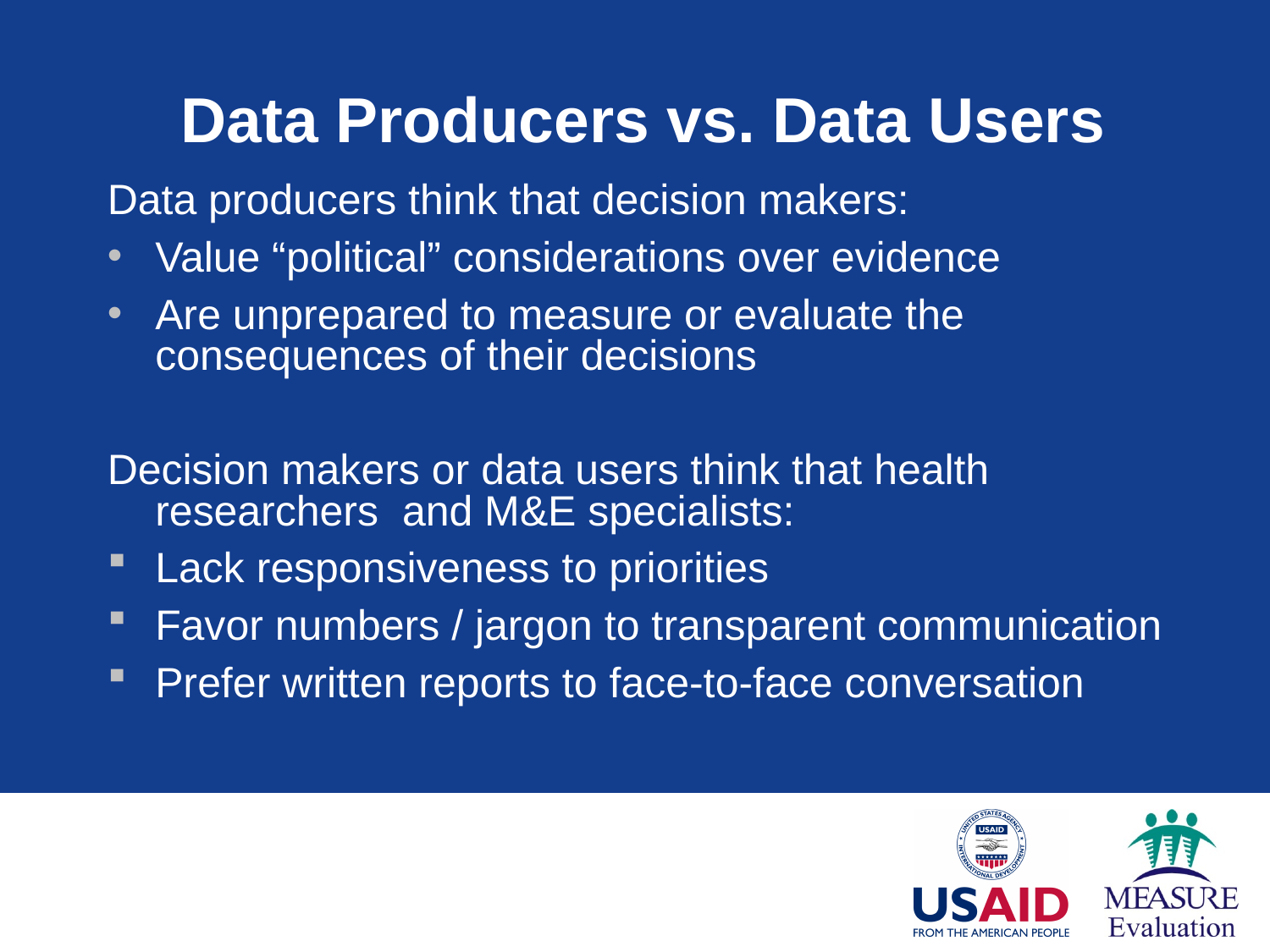

# Data Producers vs. Data Users
Data producers think that decision makers:
Value “political” considerations over evidence
Are unprepared to measure or evaluate the consequences of their decisions

Decision makers or data users think that health researchers  and M&E specialists:
Lack responsiveness to priorities
Favor numbers / jargon to transparent communication
Prefer written reports to face-to-face conversation